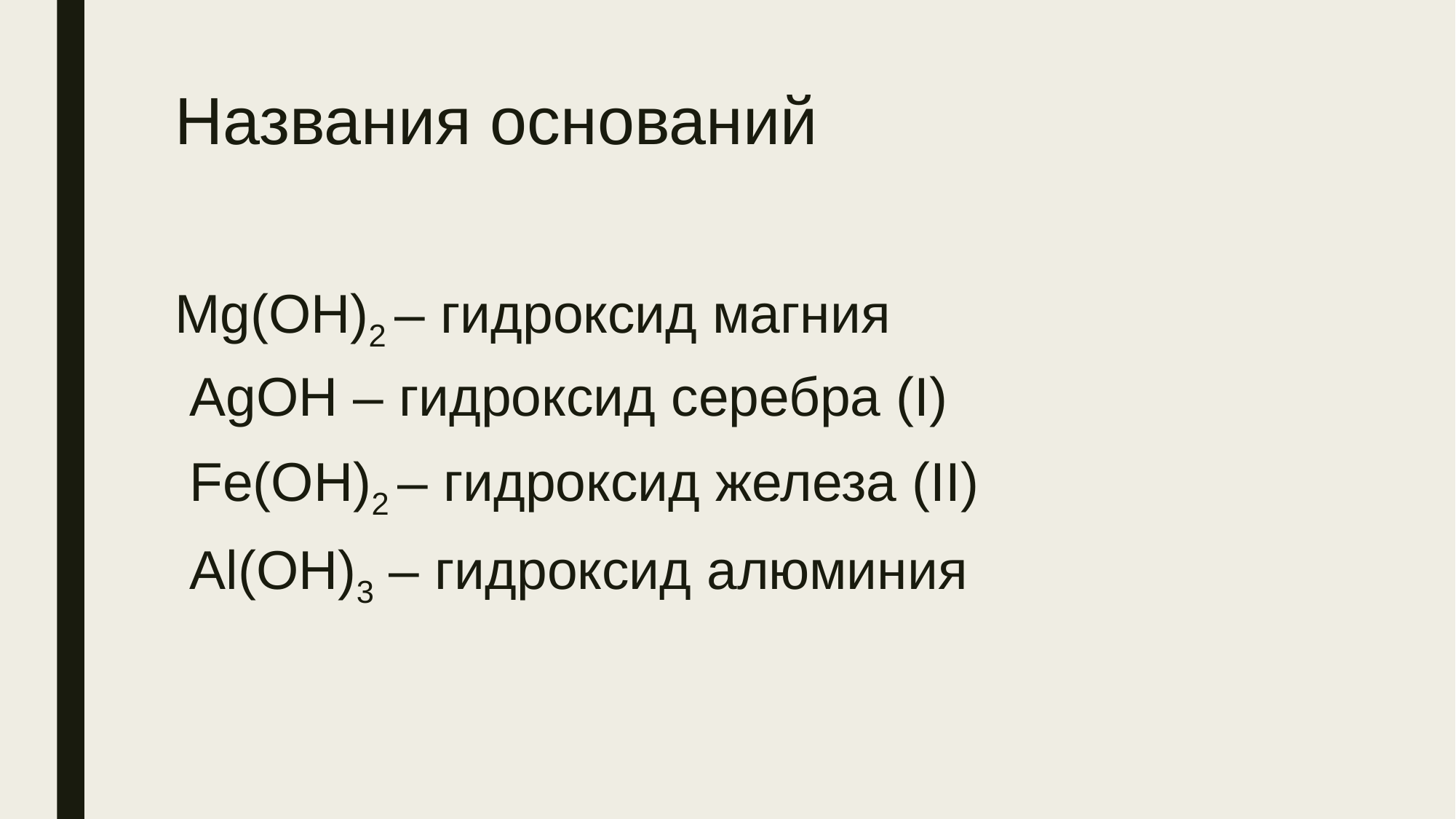

# Названия оснований
Mg(OH)2 – гидроксид магния
 AgOH – гидроксид серебра (I)
 Fe(OH)2 – гидроксид железа (II)
 Al(OH)3 – гидроксид алюминия